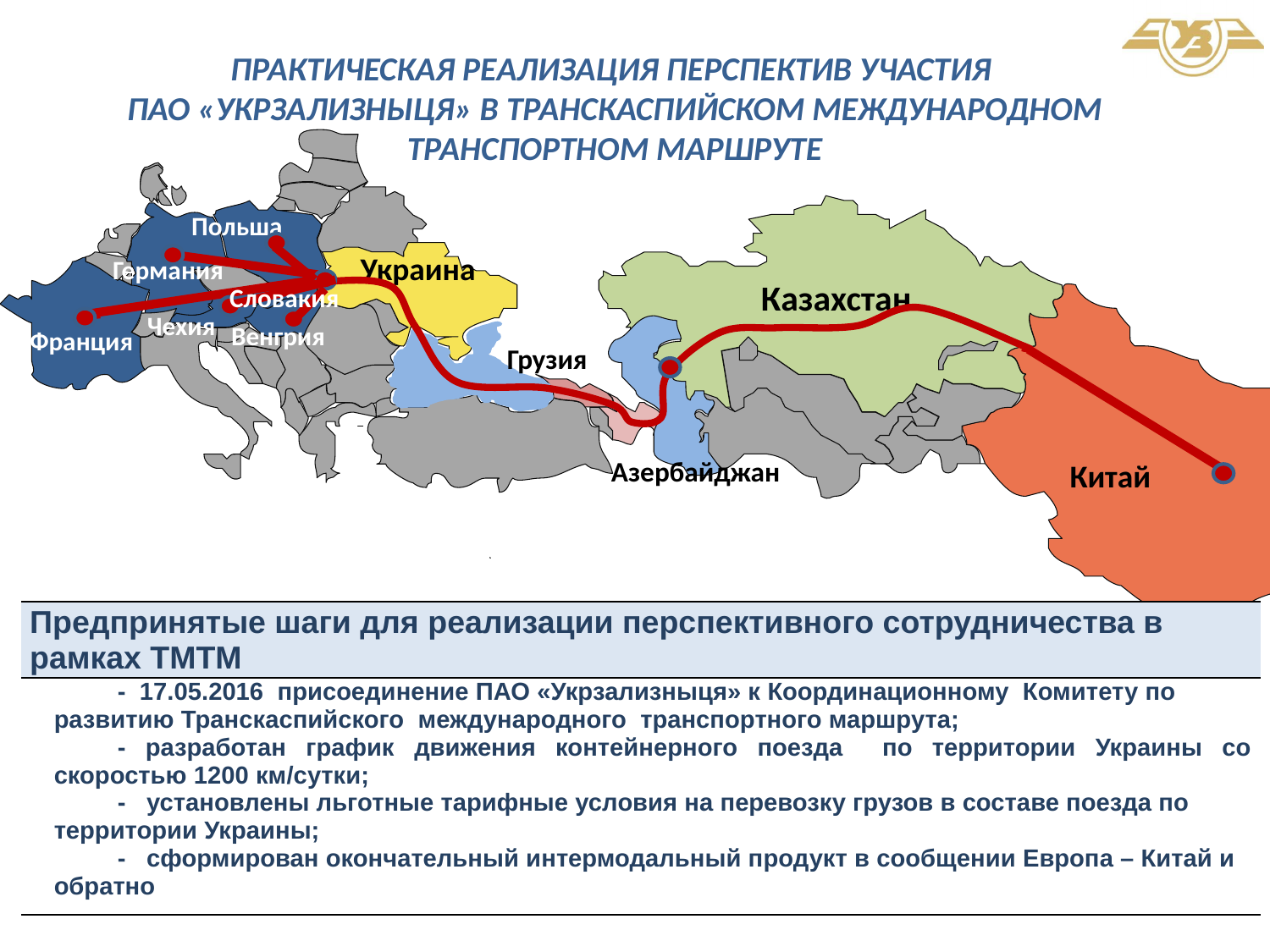

ПРАКТИЧЕСКАЯ РЕАЛИЗАЦИЯ ПЕРСПЕКТИВ УЧАСТИЯ
ПАО «УКРЗАЛИЗНЫЦЯ» В ТРАНСКАСПИЙСКОМ МЕЖДУНАРОДНОМ ТРАНСПОРТНОМ МАРШРУТЕ

Украина

Германия

Казахстан

Франция

Китай

Польша

Словакия

Чехия

Венгрия
Грузия
Азербайджан
| Предпринятые шаги для реализации перспективного сотрудничества в рамках ТМТМ |  |
| --- | --- |
|  | - 17.05.2016 присоединение ПАО «Укрзализныця» к Координационному Комитету по развитию Транскаспийского международного транспортного маршрута; - разработан график движения контейнерного поезда по территории Украины со скоростью 1200 км/сутки; - установлены льготные тарифные условия на перевозку грузов в составе поезда по территории Украины; - сформирован окончательный интермодальный продукт в сообщении Европа – Китай и обратно |